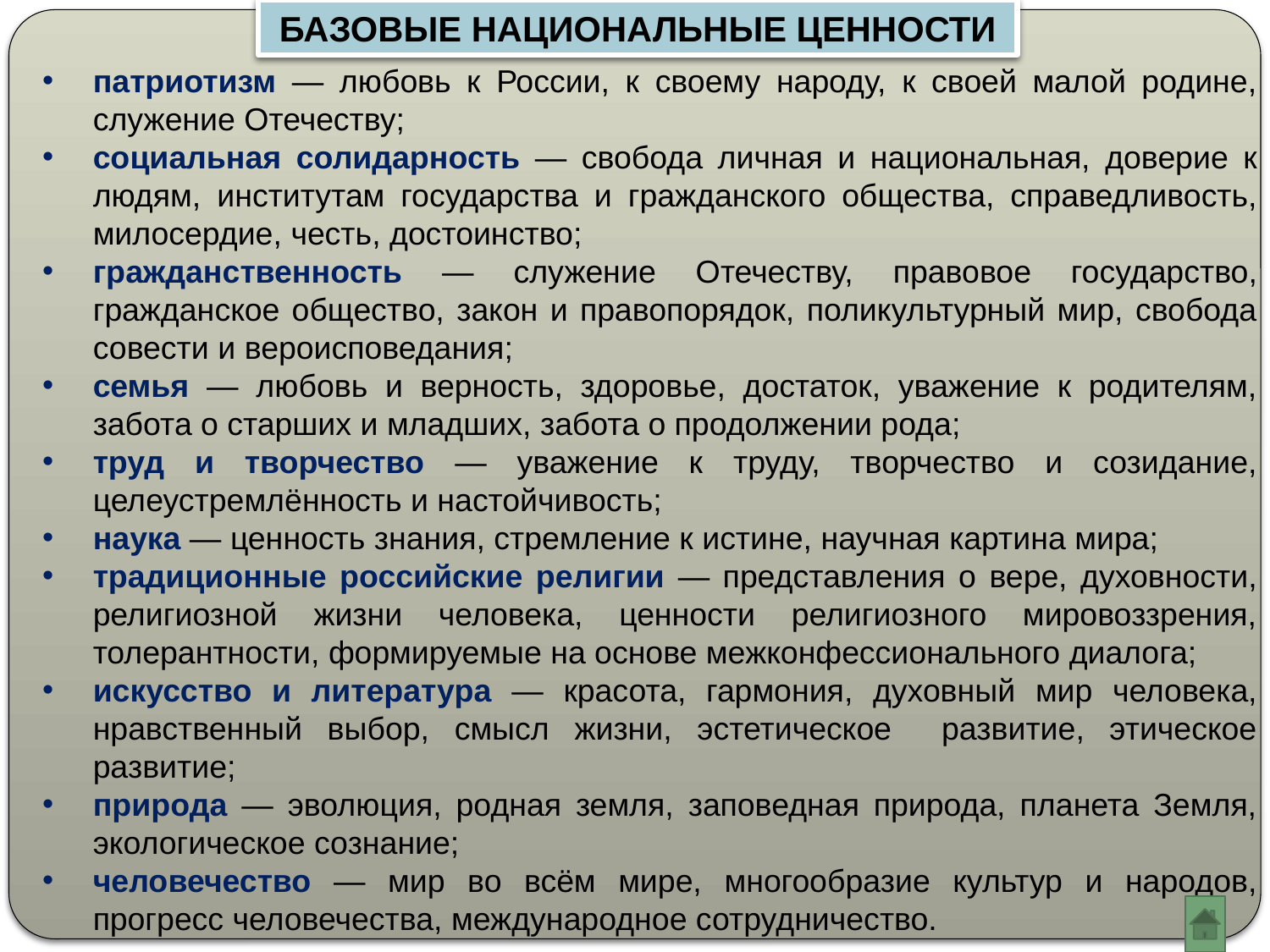

БАЗОВЫЕ НАЦИОНАЛЬНЫЕ ЦЕННОСТИ
патриотизм — любовь к России, к своему народу, к своей малой родине, служение Отечеству;
социальная солидарность — свобода личная и национальная, доверие к людям, институтам государства и гражданского общества, справедливость, милосердие, честь, достоинство;
гражданственность — служение Отечеству, правовое государство, гражданское общество, закон и правопорядок, поликультурный мир, свобода совести и вероисповедания;
семья — любовь и верность, здоровье, достаток, уважение к родителям, забота о старших и младших, забота о продолжении рода;
труд и творчество — уважение к труду, творчество и созидание, целеустремлённость и настойчивость;
наука — ценность знания, стремление к истине, научная картина мира;
традиционные российские религии — представления о вере, духовности, религиозной жизни человека, ценности религиозного мировоззрения, толерантности, формируемые на основе межконфессионального диалога;
искусство и литература — красота, гармония, духовный мир человека, нравственный выбор, смысл жизни, эстетическое  развитие, этическое развитие;
природа — эволюция, родная земля, заповедная природа, планета Земля, экологическое сознание;
человечество — мир во всём мире, многообразие культур и народов, прогресс человечества, международное сотрудничество.